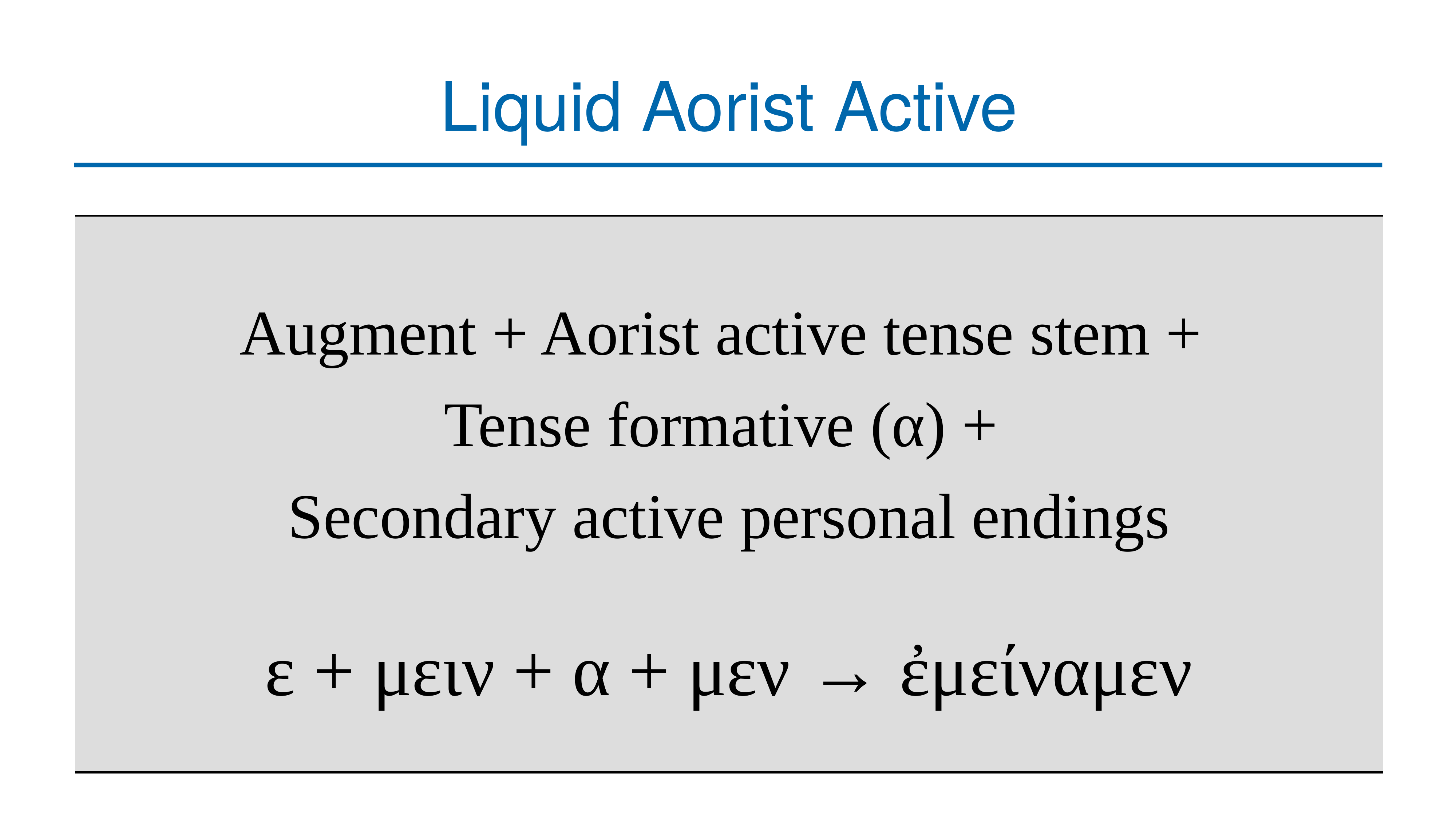

# Liquid Aorist Active
| Augment + Aorist active tense stem + Tense formative (α) + Secondary active personal endings ε + μειν + α + μεν → ἐμείναμεν |
| --- |